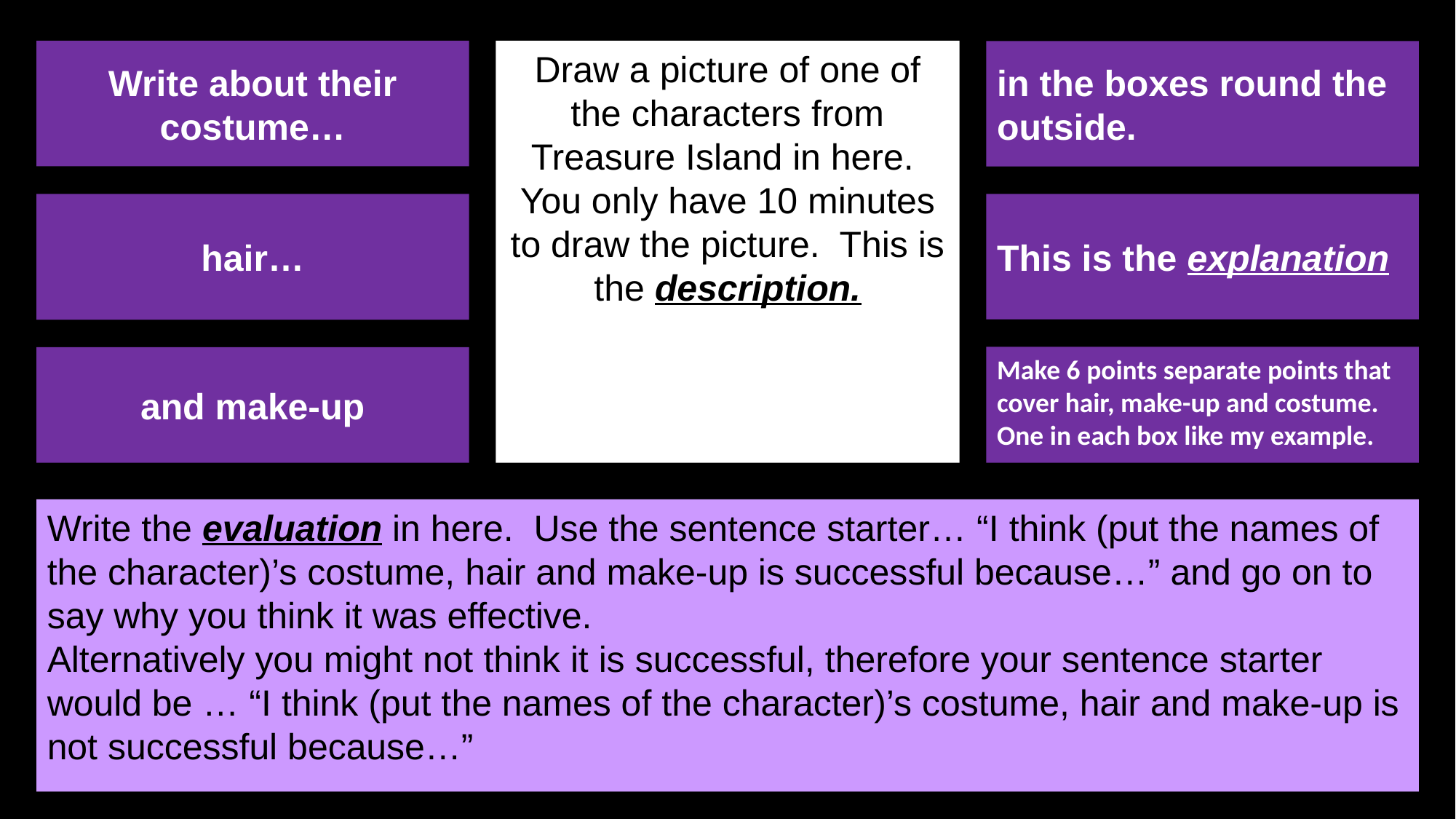

Write about their costume…
Draw a picture of one of the characters from Treasure Island in here.  You only have 10 minutes to draw the picture.  This is the description.
in the boxes round the outside.
hair…
This is the explanation
Make 6 points separate points that cover hair, make-up and costume.  One in each box like my example.
and make-up
Write the evaluation in here.  Use the sentence starter… “I think (put the names of the character)’s costume, hair and make-up is successful because…” and go on to say why you think it was effective.
Alternatively you might not think it is successful, therefore your sentence starter would be … “I think (put the names of the character)’s costume, hair and make-up is not successful because…”